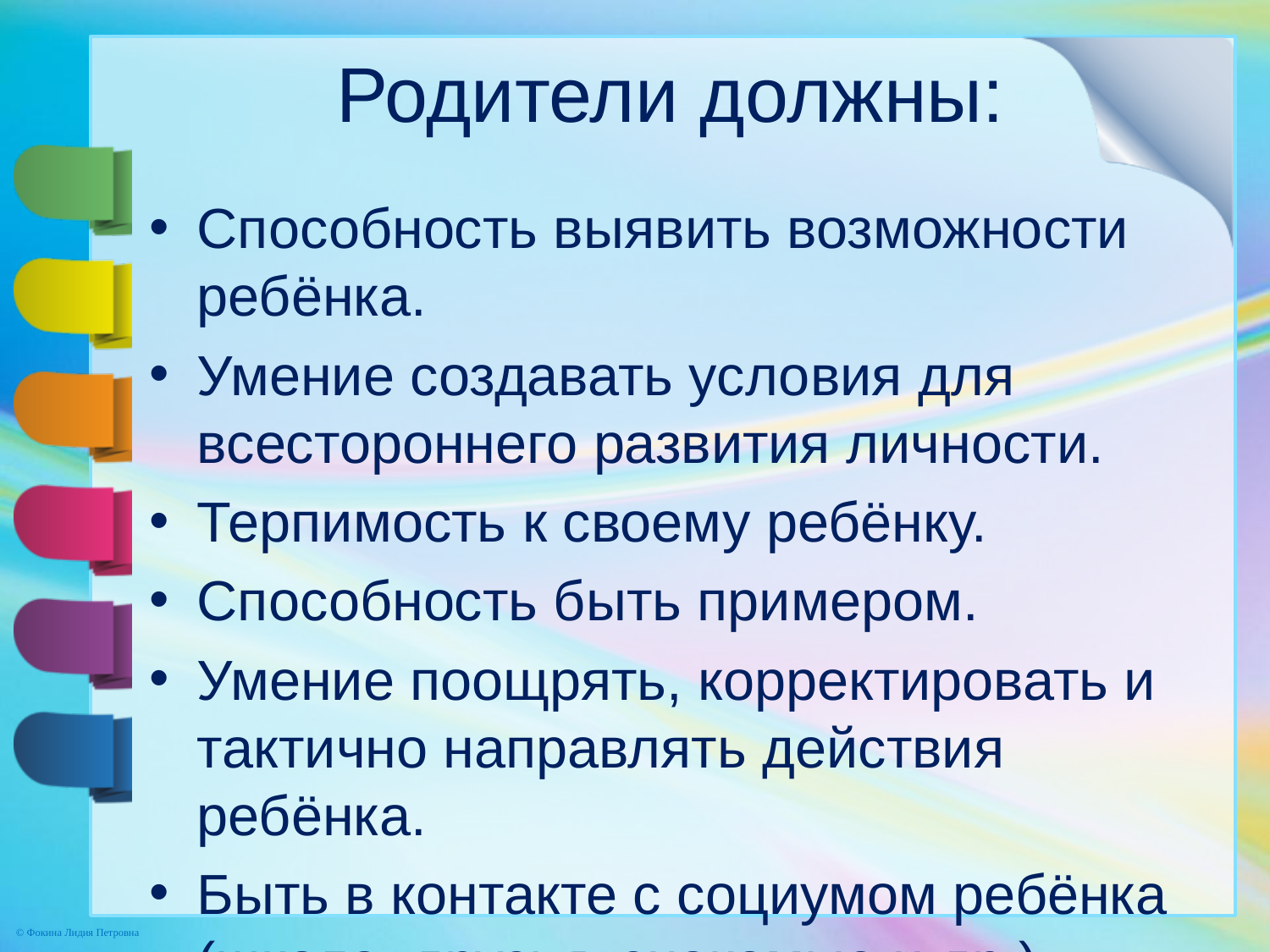

# Родители должны:
Способность выявить возможности ребёнка.
Умение создавать условия для всестороннего развития личности.
Терпимость к своему ребёнку.
Способность быть примером.
Умение поощрять, корректировать и тактично направлять действия ребёнка.
Быть в контакте с социумом ребёнка (школа, друзья, знакомые и др.)